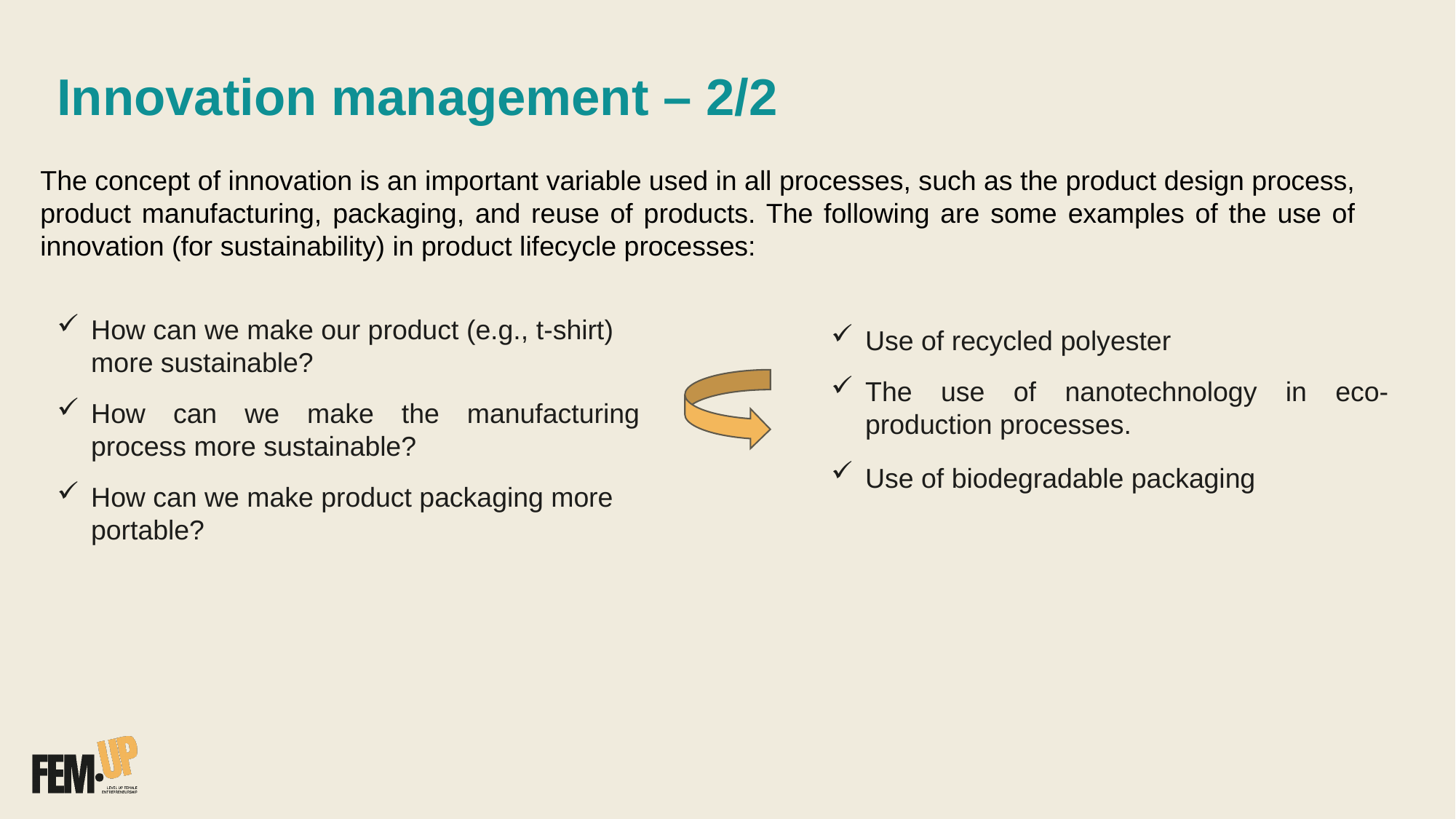

Innovation management – 2/2
The concept of innovation is an important variable used in all processes, such as the product design process, product manufacturing, packaging, and reuse of products. The following are some examples of the use of innovation (for sustainability) in product lifecycle processes:​
How can we make our product (e.g., t-shirt) more sustainable?​
How can we make the manufacturing process more sustainable?
​How can we make product packaging more portable?​
Use of recycled polyester​
The use of nanotechnology in eco-production processes.​
Use of biodegradable packaging​